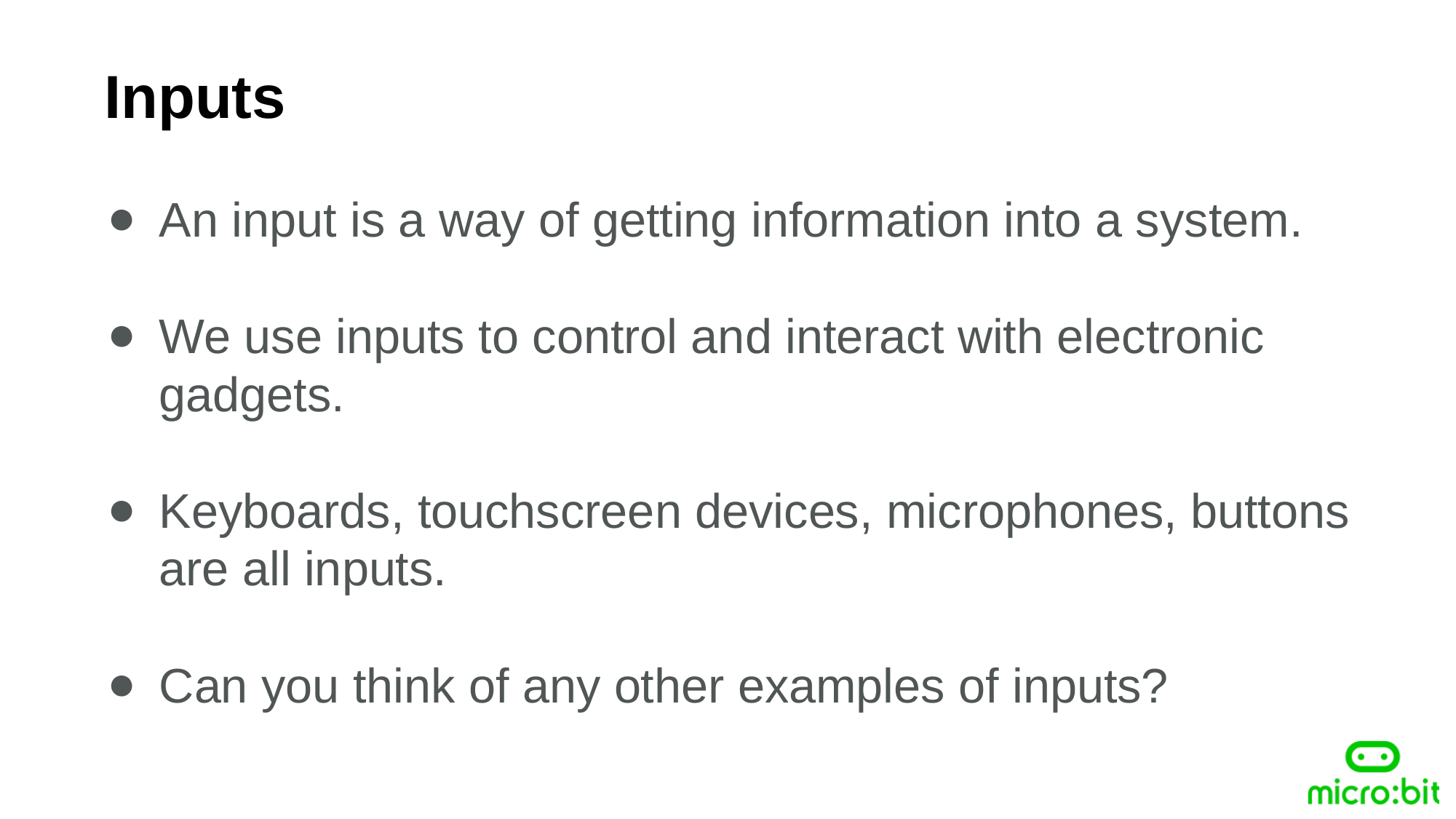

Inputs

An input is a way of getting information into a system.

We use inputs to control and interact with electronic gadgets.

Keyboards, touchscreen devices, microphones, buttons are all inputs.

Can you think of any other examples of inputs?